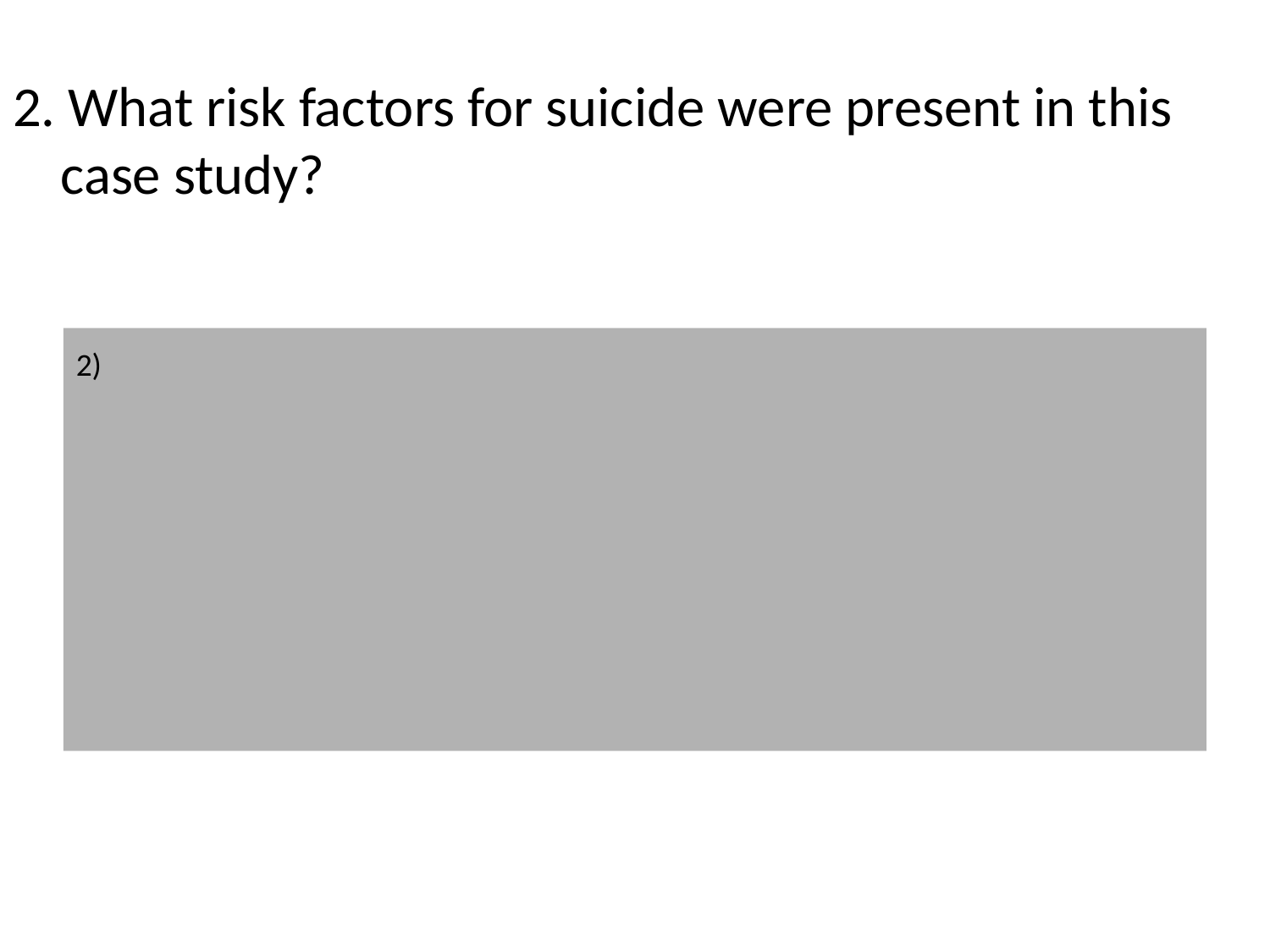

2. What risk factors for suicide were present in this case study?

2)